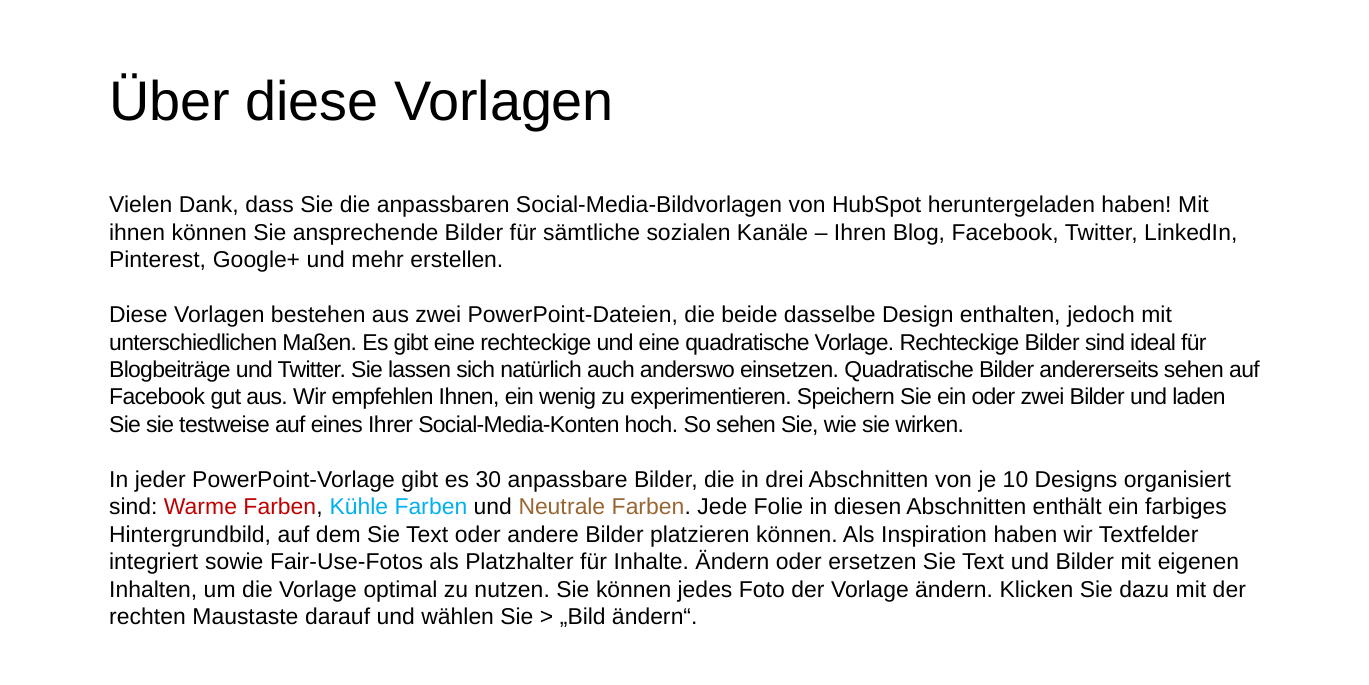

# Über diese Vorlagen
Vielen Dank, dass Sie die anpassbaren Social-Media-Bildvorlagen von HubSpot heruntergeladen haben! Mit ihnen können Sie ansprechende Bilder für sämtliche sozialen Kanäle – Ihren Blog, Facebook, Twitter, LinkedIn, Pinterest, Google+ und mehr erstellen.

Diese Vorlagen bestehen aus zwei PowerPoint-Dateien, die beide dasselbe Design enthalten, jedoch mit unterschiedlichen Maßen. Es gibt eine rechteckige und eine quadratische Vorlage. Rechteckige Bilder sind ideal für Blogbeiträge und Twitter. Sie lassen sich natürlich auch anderswo einsetzen. Quadratische Bilder andererseits sehen auf Facebook gut aus. Wir empfehlen Ihnen, ein wenig zu experimentieren. Speichern Sie ein oder zwei Bilder und laden Sie sie testweise auf eines Ihrer Social-Media-Konten hoch. So sehen Sie, wie sie wirken.

In jeder PowerPoint-Vorlage gibt es 30 anpassbare Bilder, die in drei Abschnitten von je 10 Designs organisiert sind: Warme Farben, Kühle Farben und Neutrale Farben. Jede Folie in diesen Abschnitten enthält ein farbiges Hintergrundbild, auf dem Sie Text oder andere Bilder platzieren können. Als Inspiration haben wir Textfelder integriert sowie Fair-Use-Fotos als Platzhalter für Inhalte. Ändern oder ersetzen Sie Text und Bilder mit eigenen Inhalten, um die Vorlage optimal zu nutzen. Sie können jedes Foto der Vorlage ändern. Klicken Sie dazu mit der rechten Maustaste darauf und wählen Sie > „Bild ändern“.